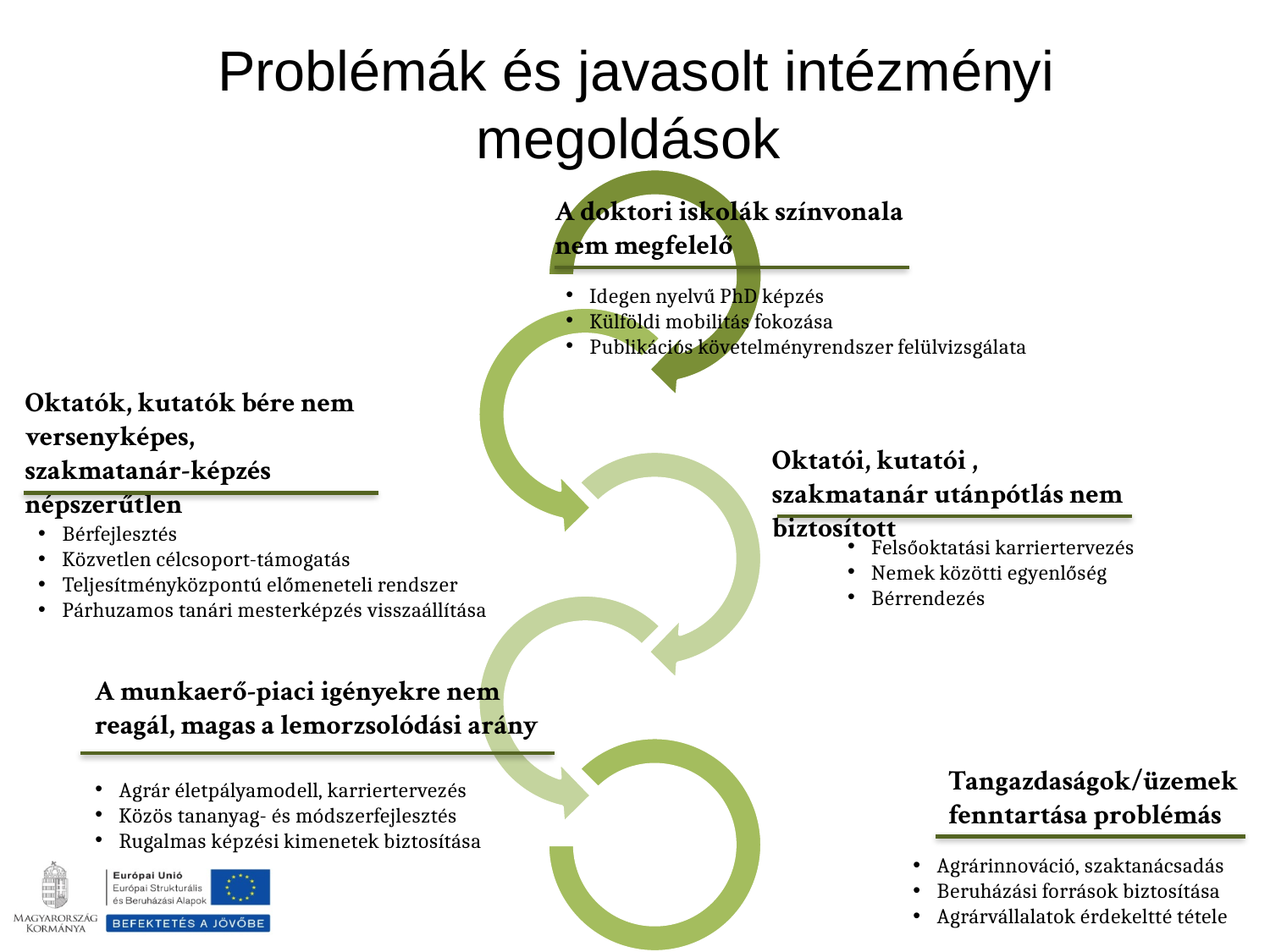

# Problémák és javasolt intézményi megoldások

A doktori iskolák színvonala nem megfelelő
Idegen nyelvű PhD képzés
Külföldi mobilitás fokozása
Publikációs követelményrendszer felülvizsgálata
Oktatók, kutatók bére nem versenyképes, szakmatanár-képzés népszerűtlen
Oktatói, kutatói , szakmatanár utánpótlás nem biztosított
Bérfejlesztés
Közvetlen célcsoport-támogatás
Teljesítményközpontú előmeneteli rendszer
Párhuzamos tanári mesterképzés visszaállítása
Felsőoktatási karriertervezés
Nemek közötti egyenlőség
Bérrendezés
A munkaerő-piaci igényekre nem reagál, magas a lemorzsolódási arány
Tangazdaságok/üzemek fenntartása problémás
Agrár életpályamodell, karriertervezés
Közös tananyag- és módszerfejlesztés
Rugalmas képzési kimenetek biztosítása
Agrárinnováció, szaktanácsadás
Beruházási források biztosítása
Agrárvállalatok érdekeltté tétele